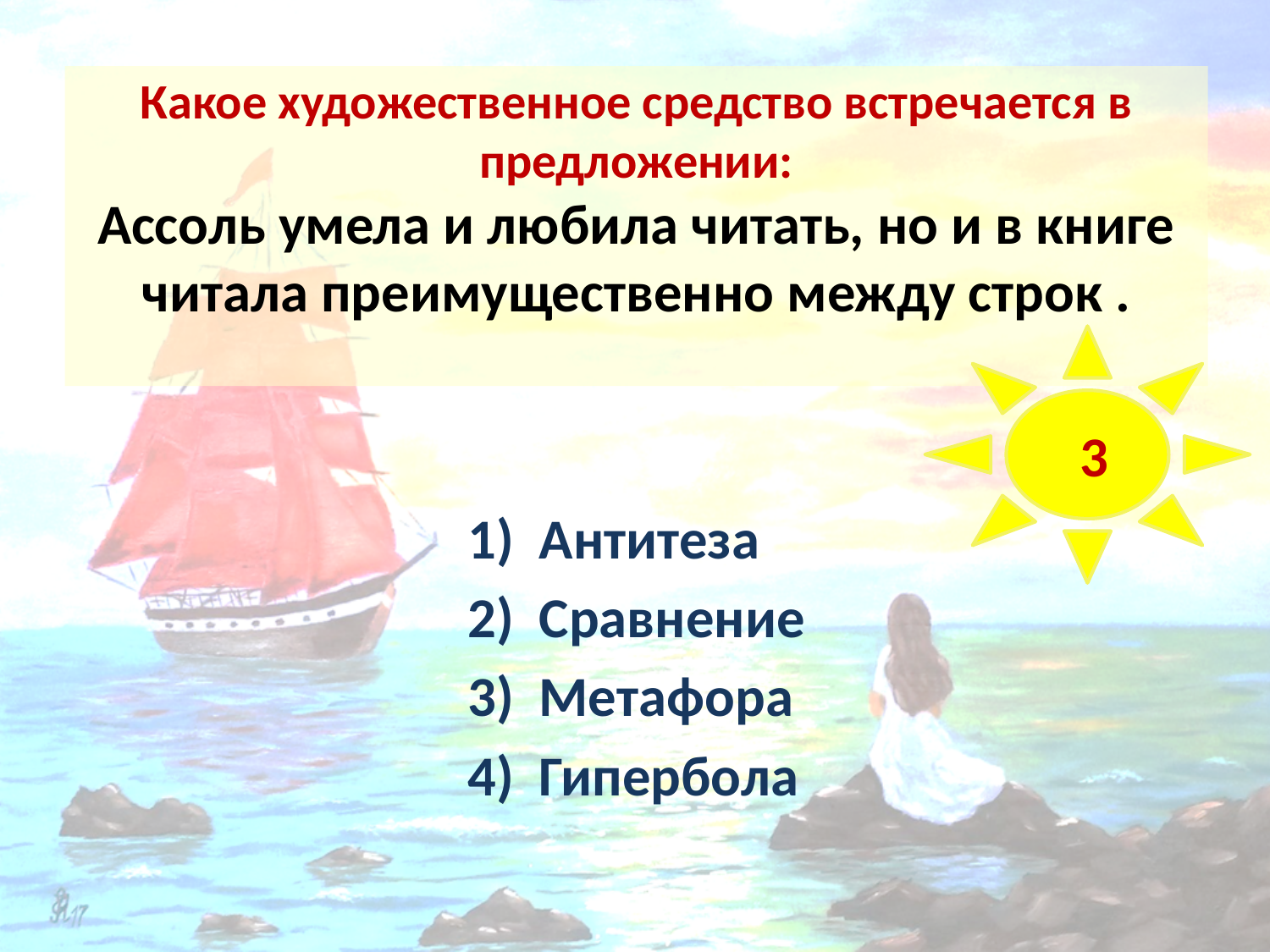

# Какое художественное средство встречается в предложении: Ассоль умела и любила читать, но и в книге читала преимущественно между строк .
 3
Антитеза
Сравнение
Метафора
Гипербола